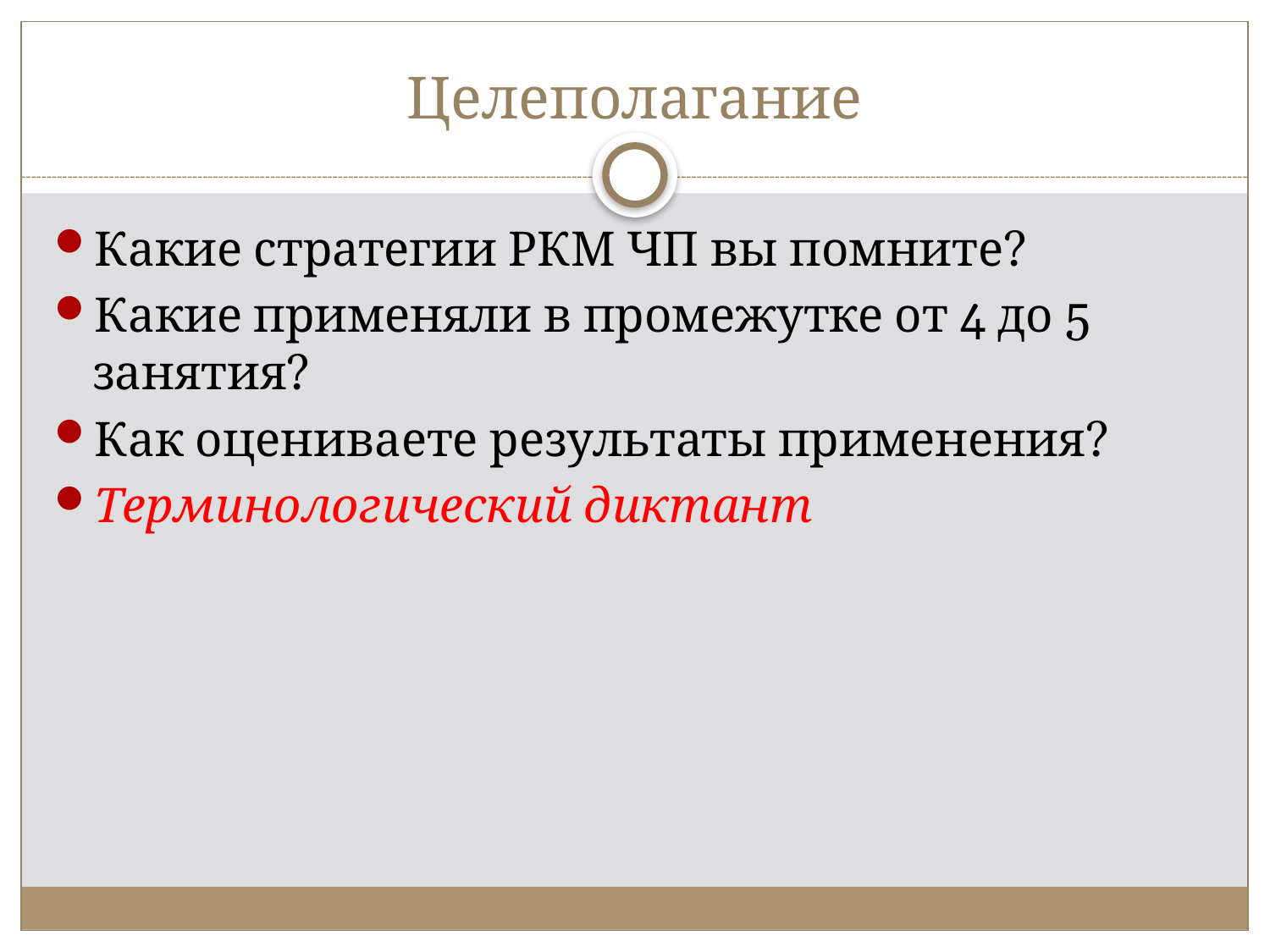

# Целеполагание
Какие стратегии РКМ ЧП вы помните?
Какие применяли в промежутке от 4 до 5 занятия?
Как оцениваете результаты применения?
Терминологический диктант